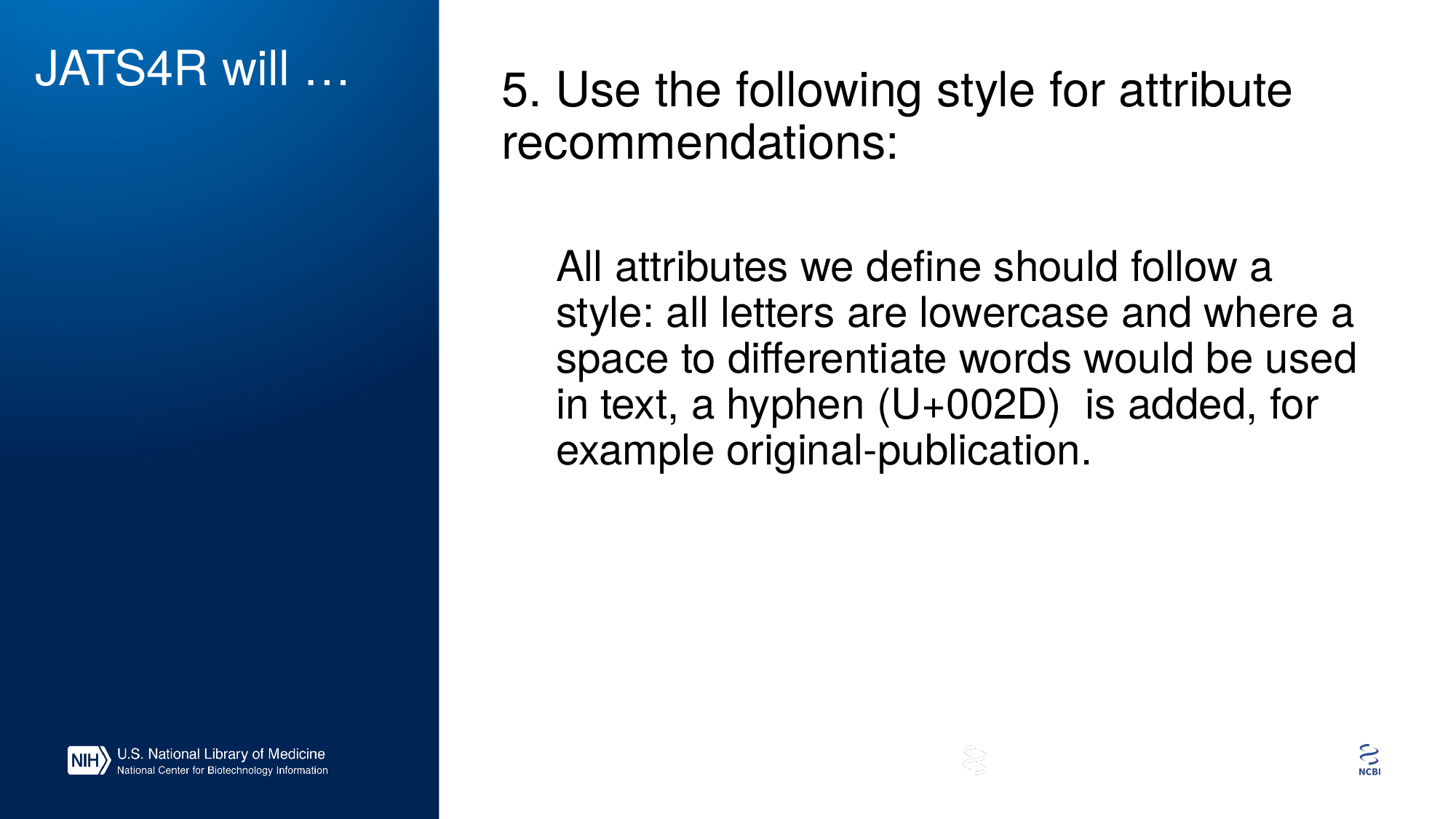

# JATS4R will …
5. Use the following style for attribute recommendations:

All attributes we define should follow a style: all letters are lowercase and where a space to differentiate words would be used in text, a hyphen (U+002D)  is added, for example original-publication.